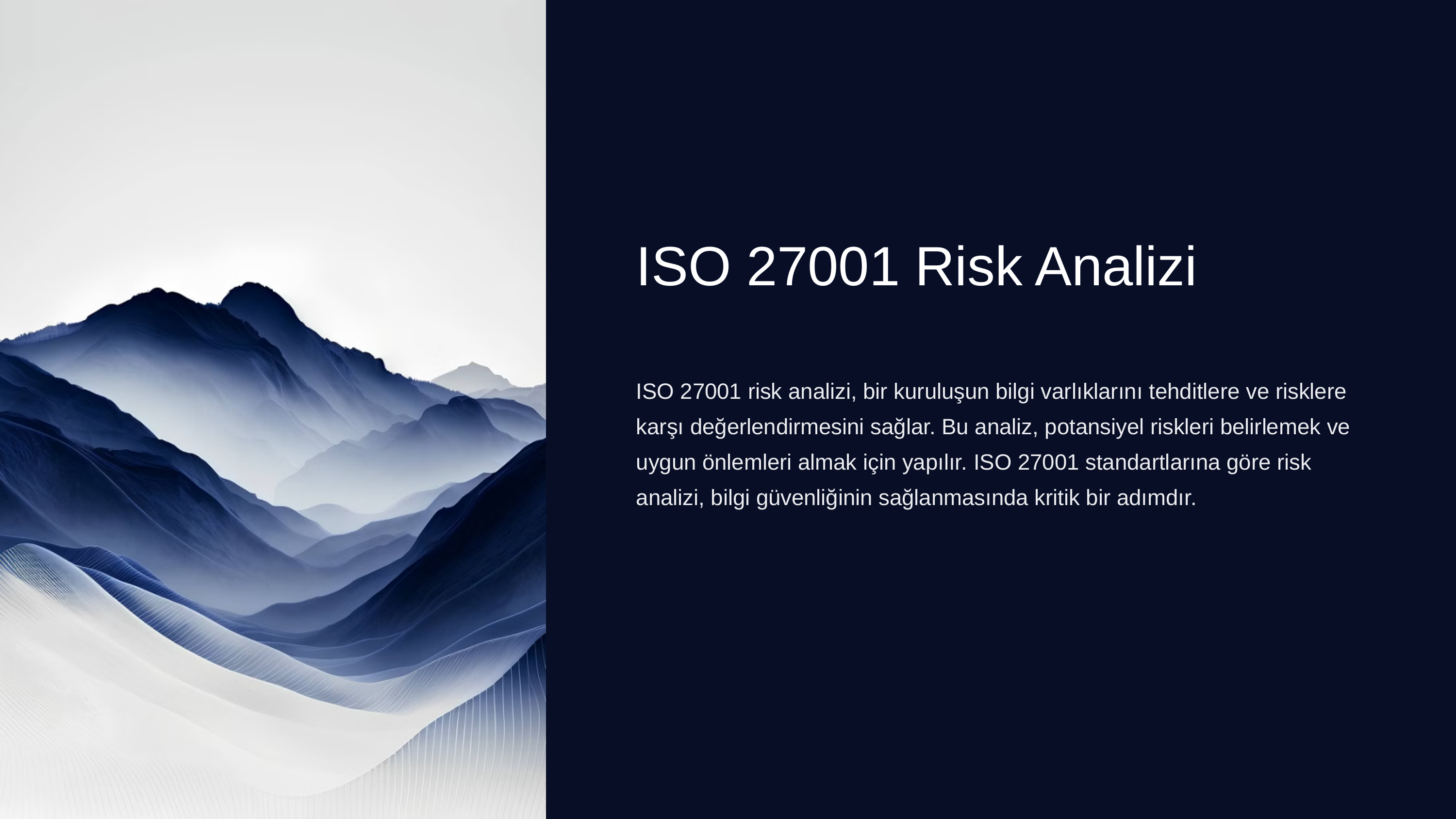

ISO 27001 Risk Analizi
ISO 27001 risk analizi, bir kuruluşun bilgi varlıklarını tehditlere ve risklere karşı değerlendirmesini sağlar. Bu analiz, potansiyel riskleri belirlemek ve uygun önlemleri almak için yapılır. ISO 27001 standartlarına göre risk analizi, bilgi güvenliğinin sağlanmasında kritik bir adımdır.